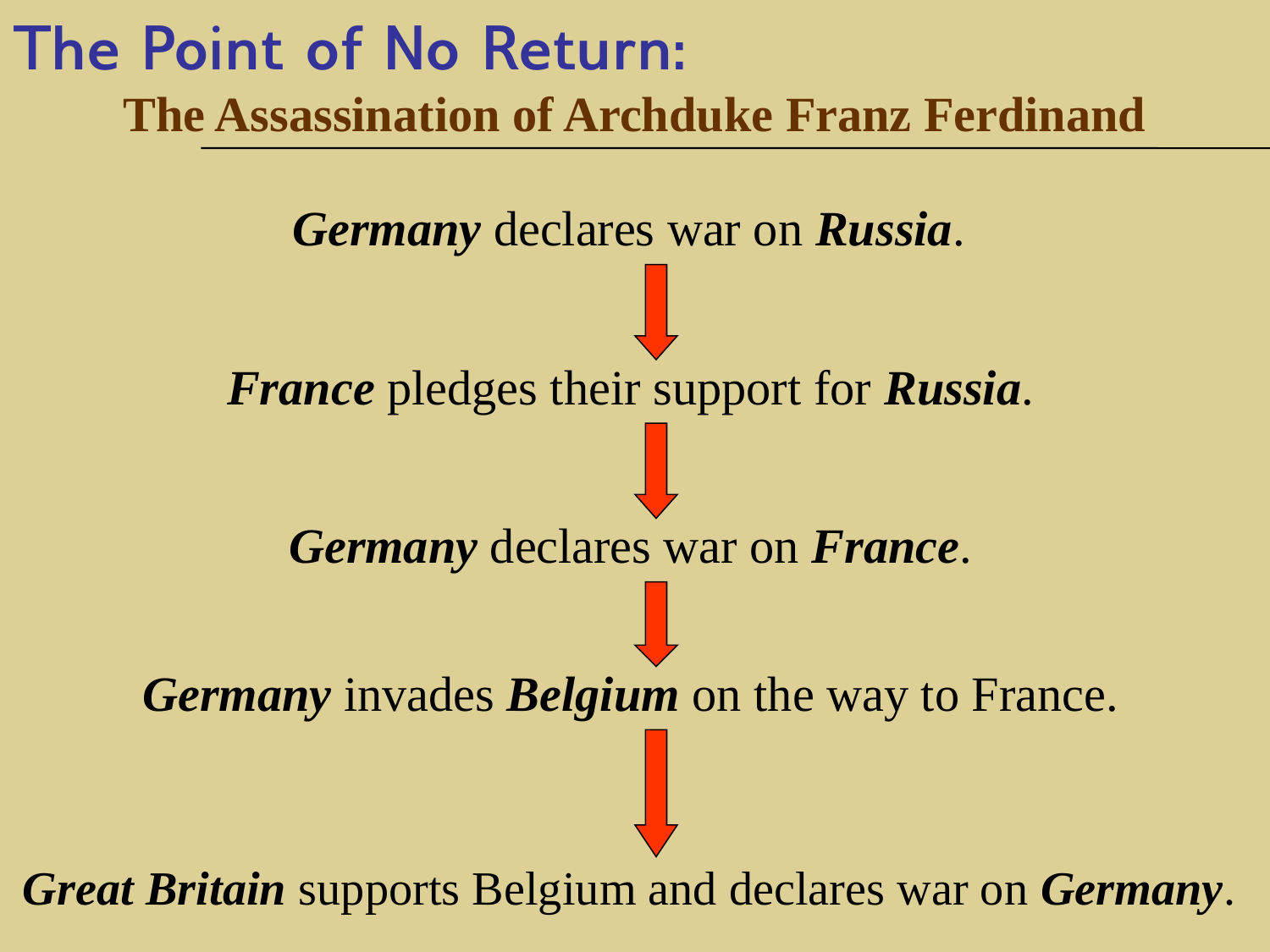

The Point of No Return:                                                                 The Assassination of Archduke Franz Ferdinand

Germany declares war on Russia.

France pledges their support for Russia.

Germany declares war on France.

Germany invades Belgium on the way to France.

Great Britain supports Belgium and declares war on Germany.